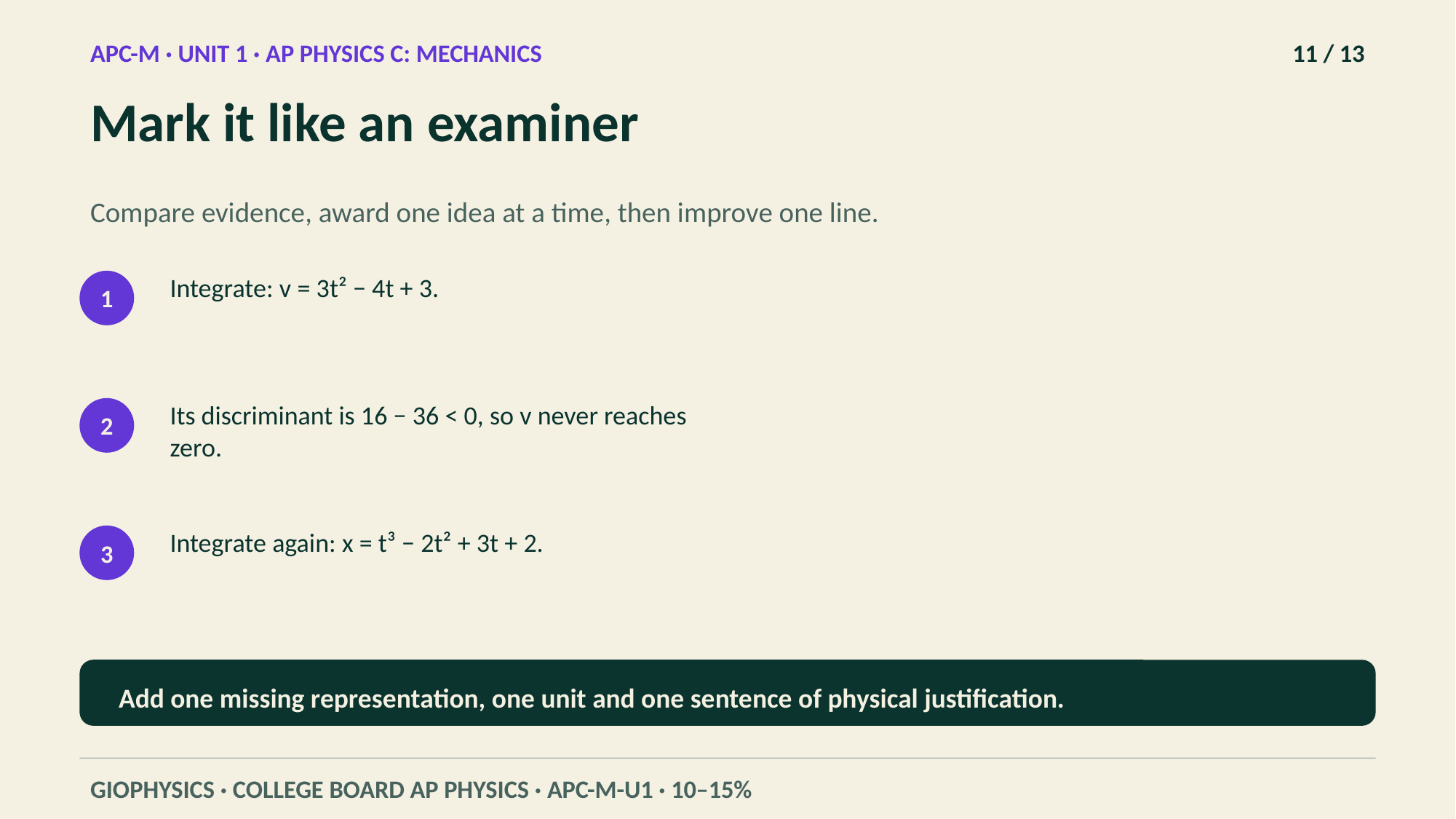

APC-M · UNIT 1 · AP PHYSICS C: MECHANICS
11 / 13
Mark it like an examiner
Compare evidence, award one idea at a time, then improve one line.
Integrate: v = 3t² − 4t + 3.

1
Its discriminant is 16 − 36 < 0, so v never reaches zero.

2
Integrate again: x = t³ − 2t² + 3t + 2.

3

Add one missing representation, one unit and one sentence of physical justification.

GIOPHYSICS · COLLEGE BOARD AP PHYSICS · APC-M-U1 · 10–15%